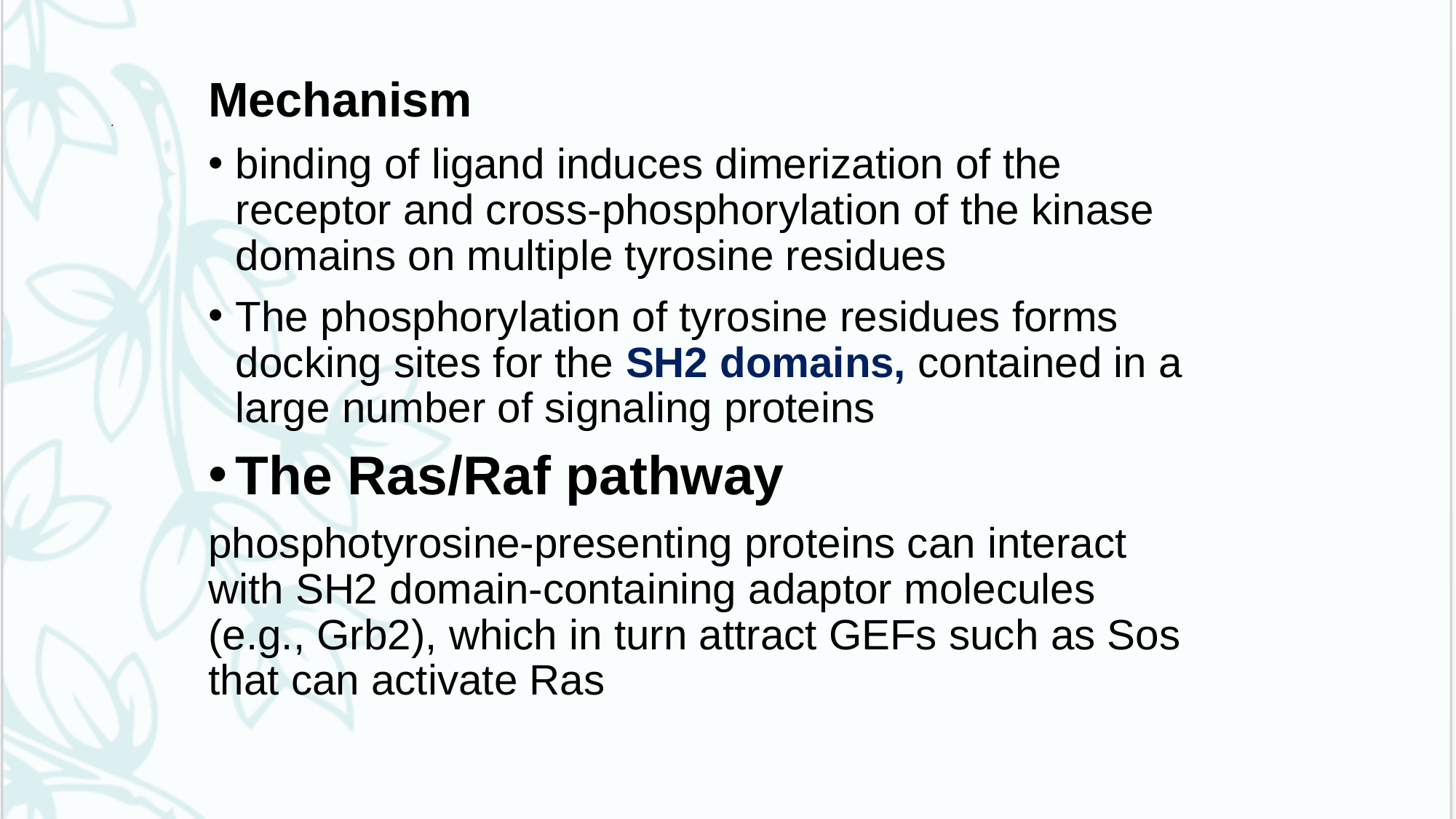

# .
Mechanism
binding of ligand induces dimerization of the receptor and cross-phosphorylation of the kinase domains on multiple tyrosine residues
The phosphorylation of tyrosine residues forms docking sites for the SH2 domains, contained in a large number of signaling proteins
The Ras/Raf pathway
phosphotyrosine-presenting proteins can interact with SH2 domain-containing adaptor molecules (e.g., Grb2), which in turn attract GEFs such as Sos that can activate Ras